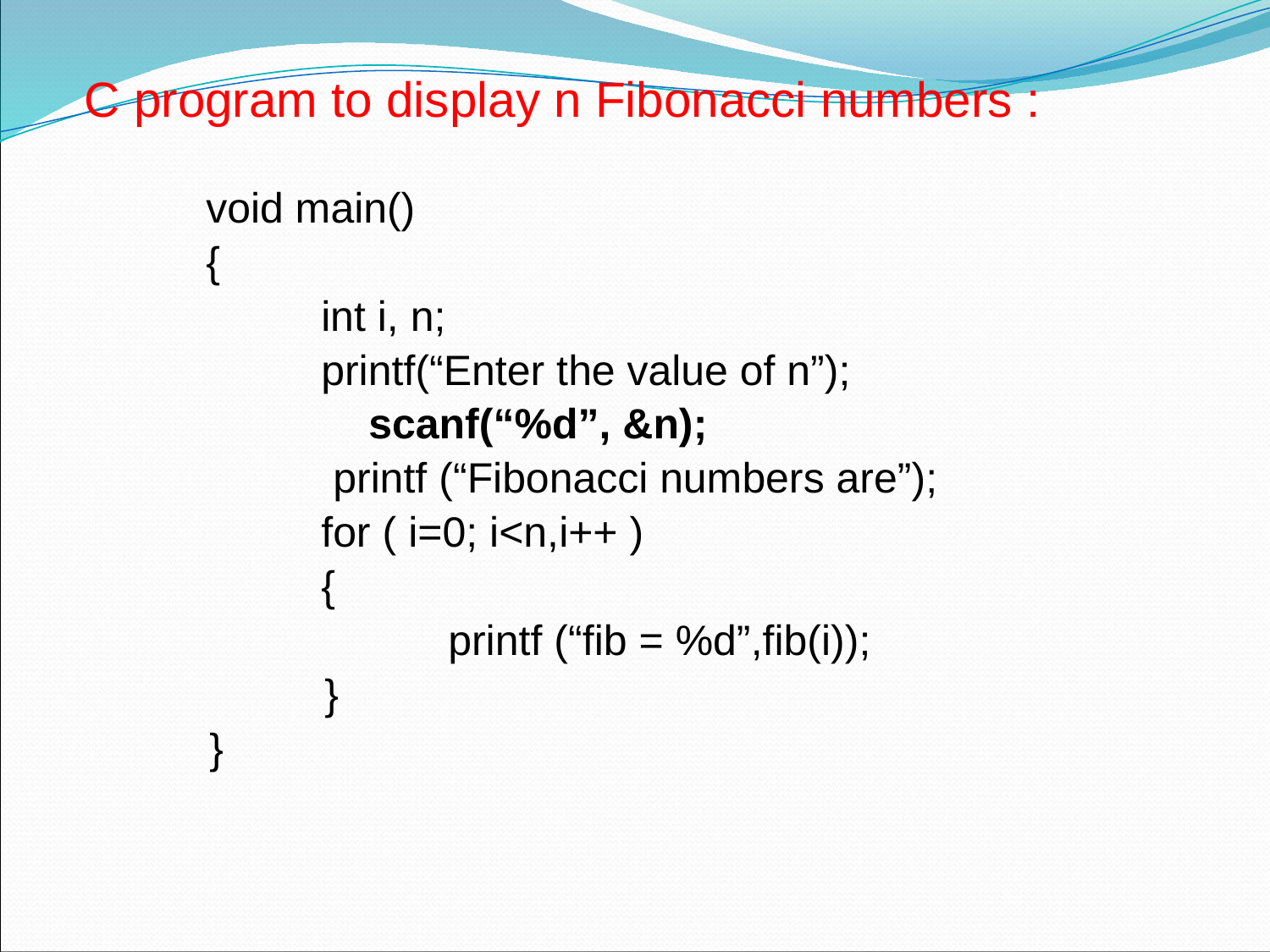

# C program to display n Fibonacci numbers :
	 void main()
	 {
		int i, n;
		printf(“Enter the value of n”);
		    scanf(“%d”, &n);
		 printf (“Fibonacci numbers are”);
		for ( i=0; i<n,i++ )
		{
		 	printf (“fib = %d”,fib(i));
	           }
            }